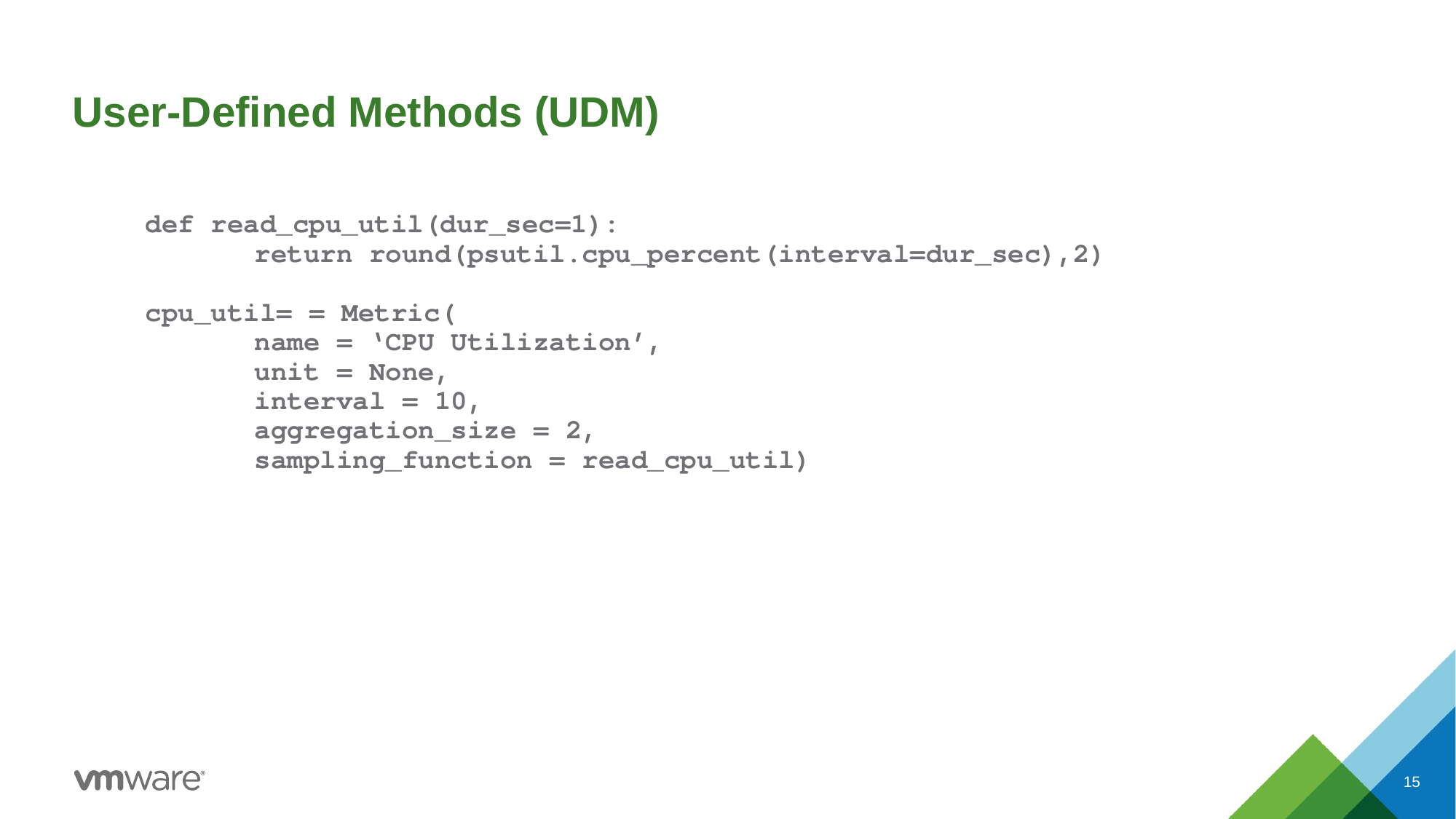

# User-Defined Methods (UDM)
def read_cpu_util(dur_sec=1):
	return round(psutil.cpu_percent(interval=dur_sec),2)

cpu_util= = Metric(
	name = ‘CPU Utilization’,
	unit = None,
	interval = 10,
	aggregation_size = 2,
	sampling_function = read_cpu_util)

15